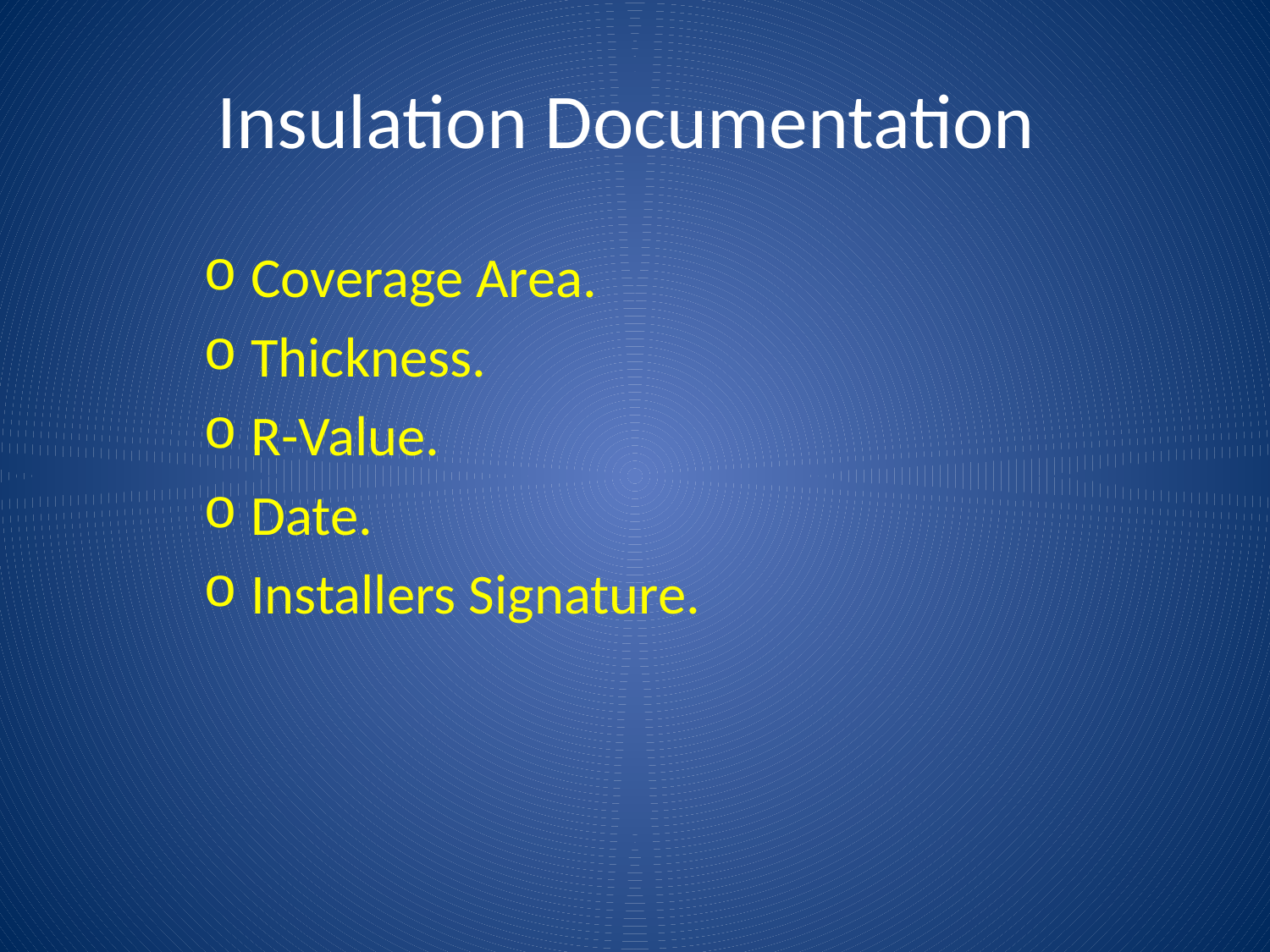

# Insulation Documentation
Coverage Area.
Thickness.
R-Value.
Date.
Installers Signature.